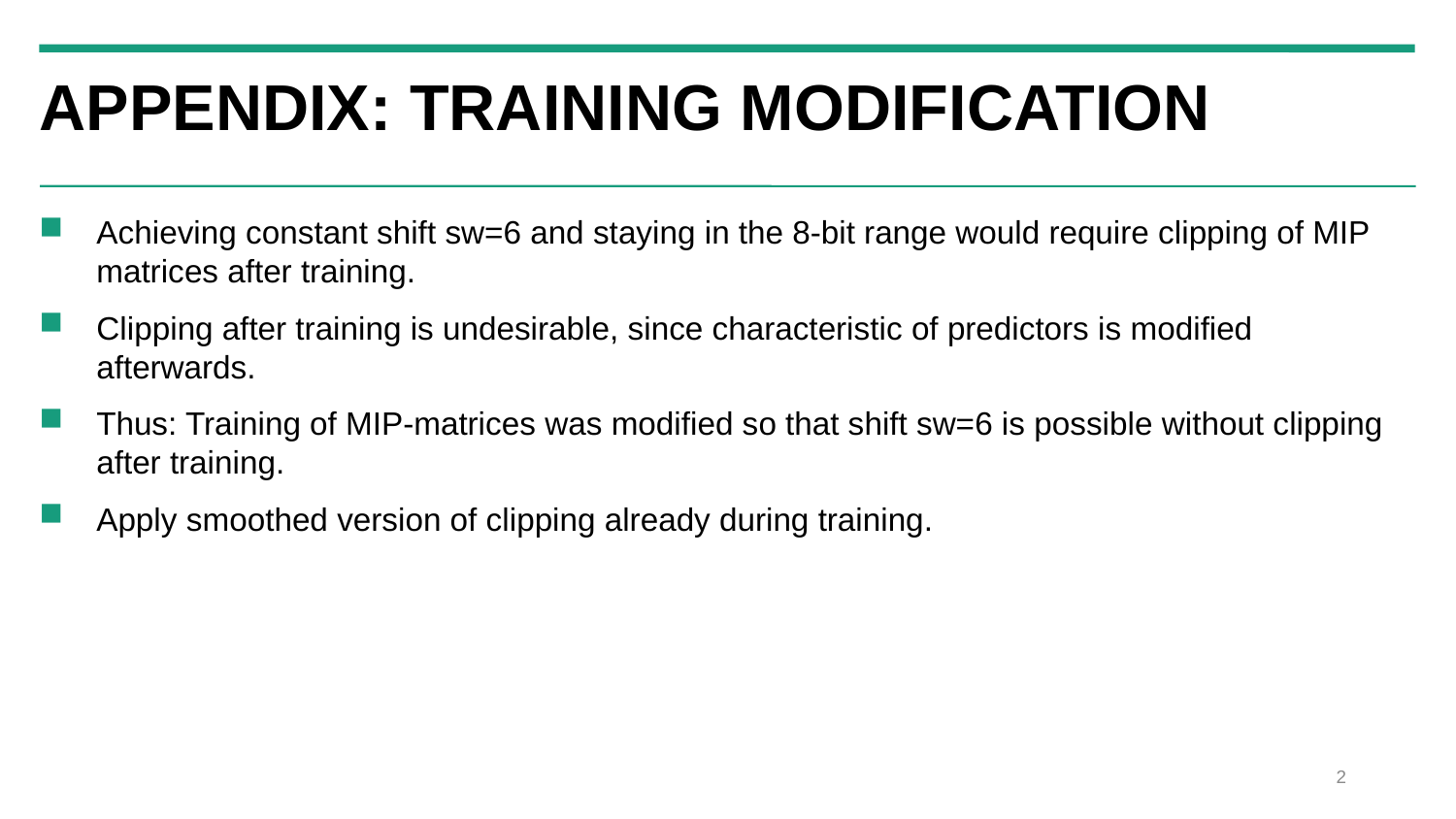

# Appendix: Training modification
Achieving constant shift sw=6 and staying in the 8-bit range would require clipping of MIP matrices after training.
Clipping after training is undesirable, since characteristic of predictors is modified afterwards.
Thus: Training of MIP-matrices was modified so that shift sw=6 is possible without clipping after training.
Apply smoothed version of clipping already during training.
2